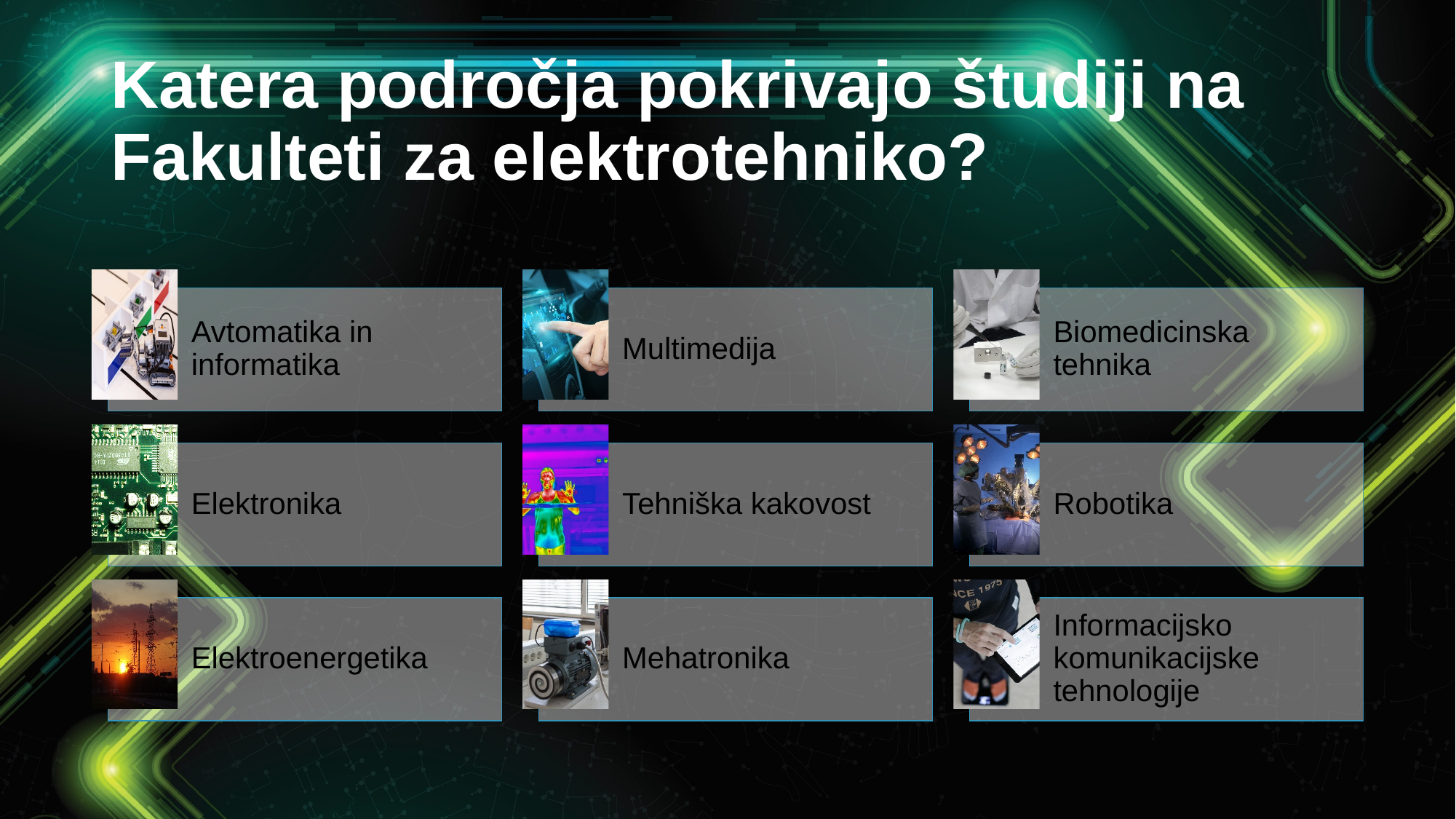

# Katera področja pokrivajo študiji na Fakulteti za elektrotehniko?
Avtomatika in informatika
Multimedija
Biomedicinska tehnika
Elektronika
Tehniška kakovost
Robotika
Elektroenergetika
Mehatronika
Informacijsko komunikacijske tehnologije